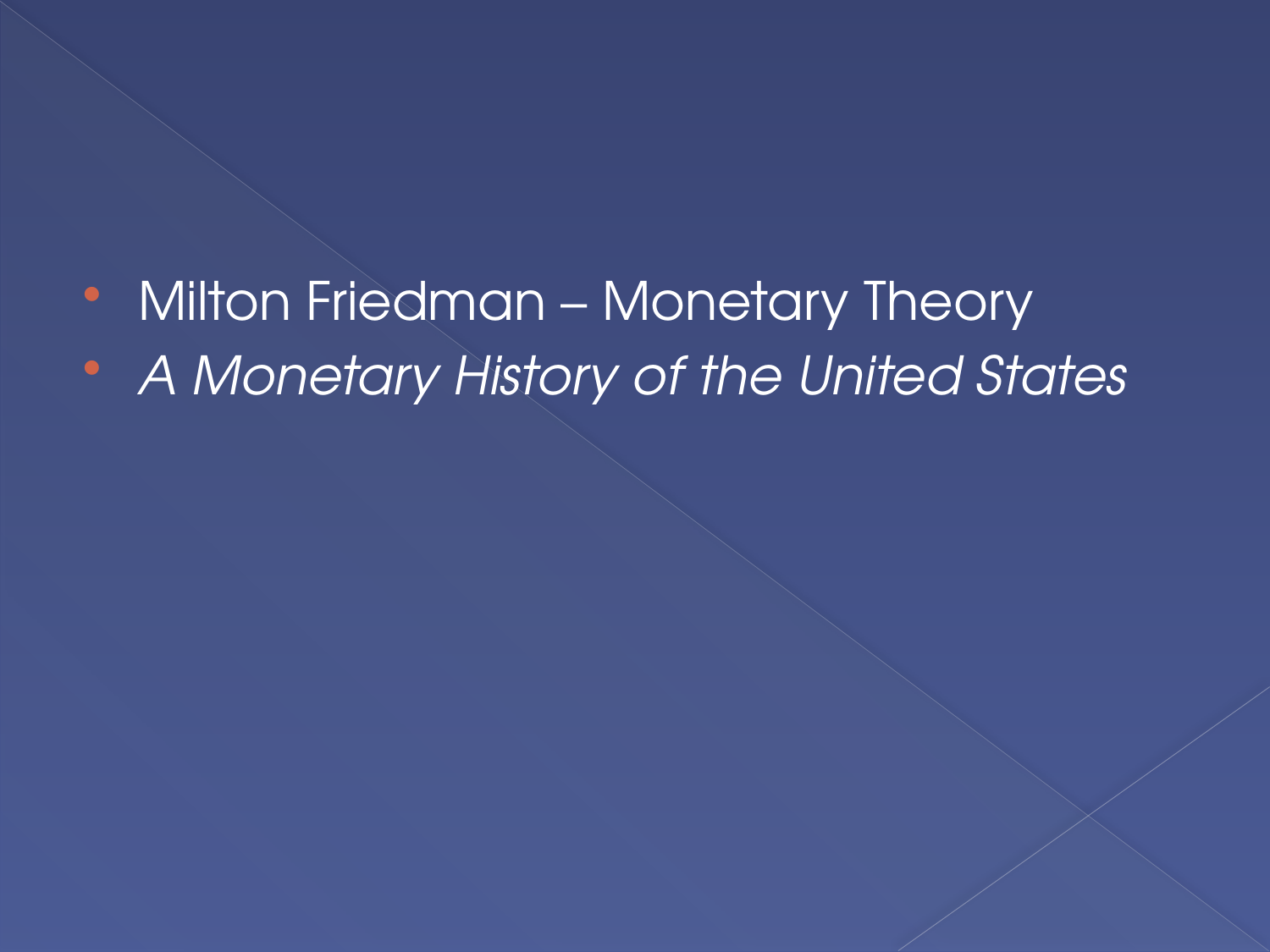

#
Milton Friedman – Monetary Theory
A Monetary History of the United States